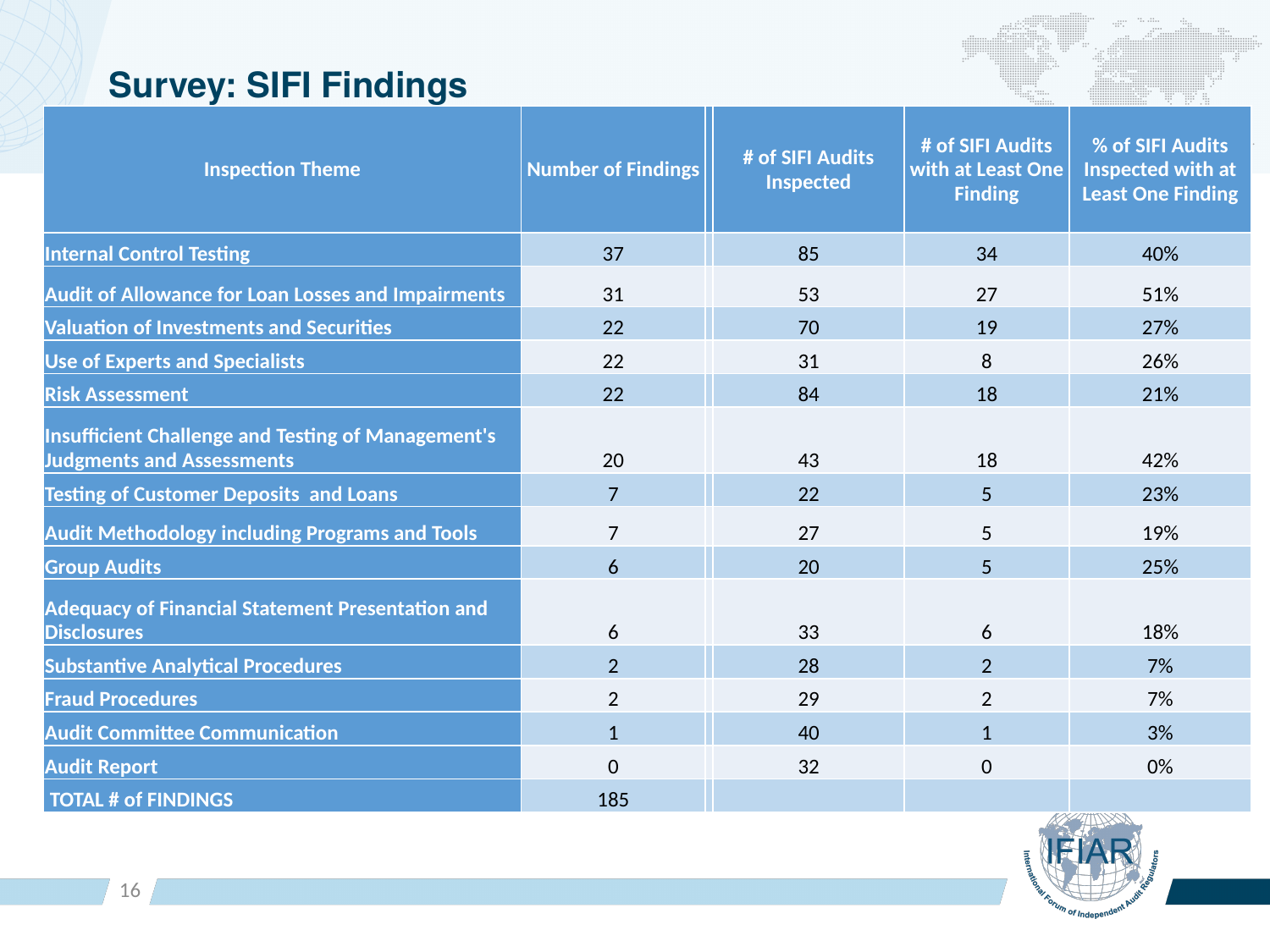

# Survey: SIFI Findings
| Inspection Theme | Number of Findings |  | # of SIFI Audits Inspected | # of SIFI Audits with at Least One Finding | % of SIFI Audits Inspected with at Least One Finding |
| --- | --- | --- | --- | --- | --- |
| Internal Control Testing | 37 |  | 85 | 34 | 40% |
| Audit of Allowance for Loan Losses and Impairments | 31 |  | 53 | 27 | 51% |
| Valuation of Investments and Securities | 22 |  | 70 | 19 | 27% |
| Use of Experts and Specialists | 22 |  | 31 | 8 | 26% |
| Risk Assessment | 22 |  | 84 | 18 | 21% |
| Insufficient Challenge and Testing of Management's Judgments and Assessments | 20 |  | 43 | 18 | 42% |
| Testing of Customer Deposits and Loans | 7 |  | 22 | 5 | 23% |
| Audit Methodology including Programs and Tools | 7 |  | 27 | 5 | 19% |
| Group Audits | 6 |  | 20 | 5 | 25% |
| Adequacy of Financial Statement Presentation and Disclosures | 6 |  | 33 | 6 | 18% |
| Substantive Analytical Procedures | 2 |  | 28 | 2 | 7% |
| Fraud Procedures | 2 |  | 29 | 2 | 7% |
| Audit Committee Communication | 1 |  | 40 | 1 | 3% |
| Audit Report | 0 |  | 32 | 0 | 0% |
| TOTAL # of FINDINGS | 185 |  |  |  |  |